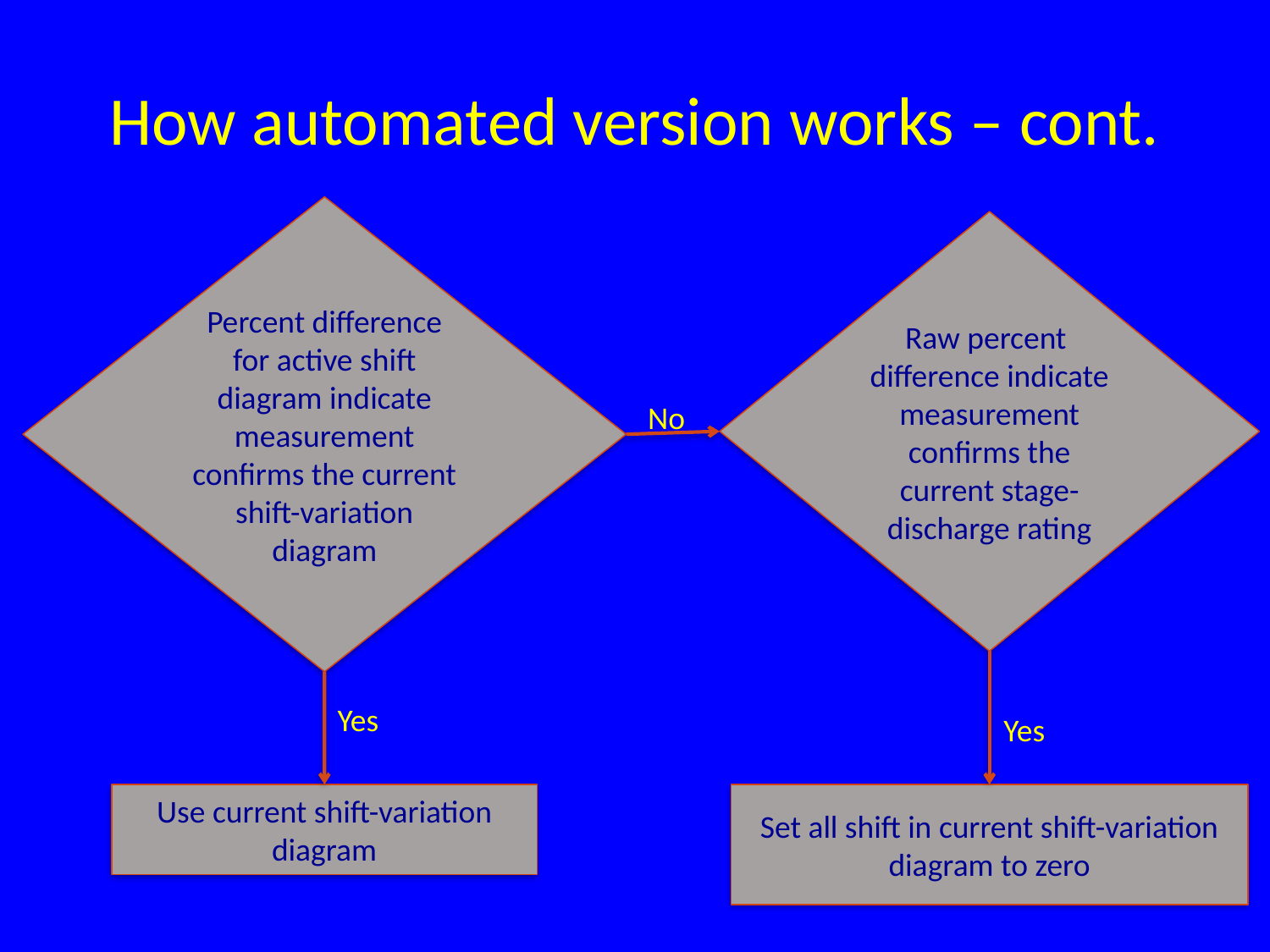

# How automated version works – cont.
Percent difference for active shift diagram indicate measurement confirms the current shift-variation diagram
Raw percent  difference indicate measurement confirms the current stage-discharge rating
No
Yes
Set all shift in current shift-variation diagram to zero
Yes
Use current shift-variation diagram